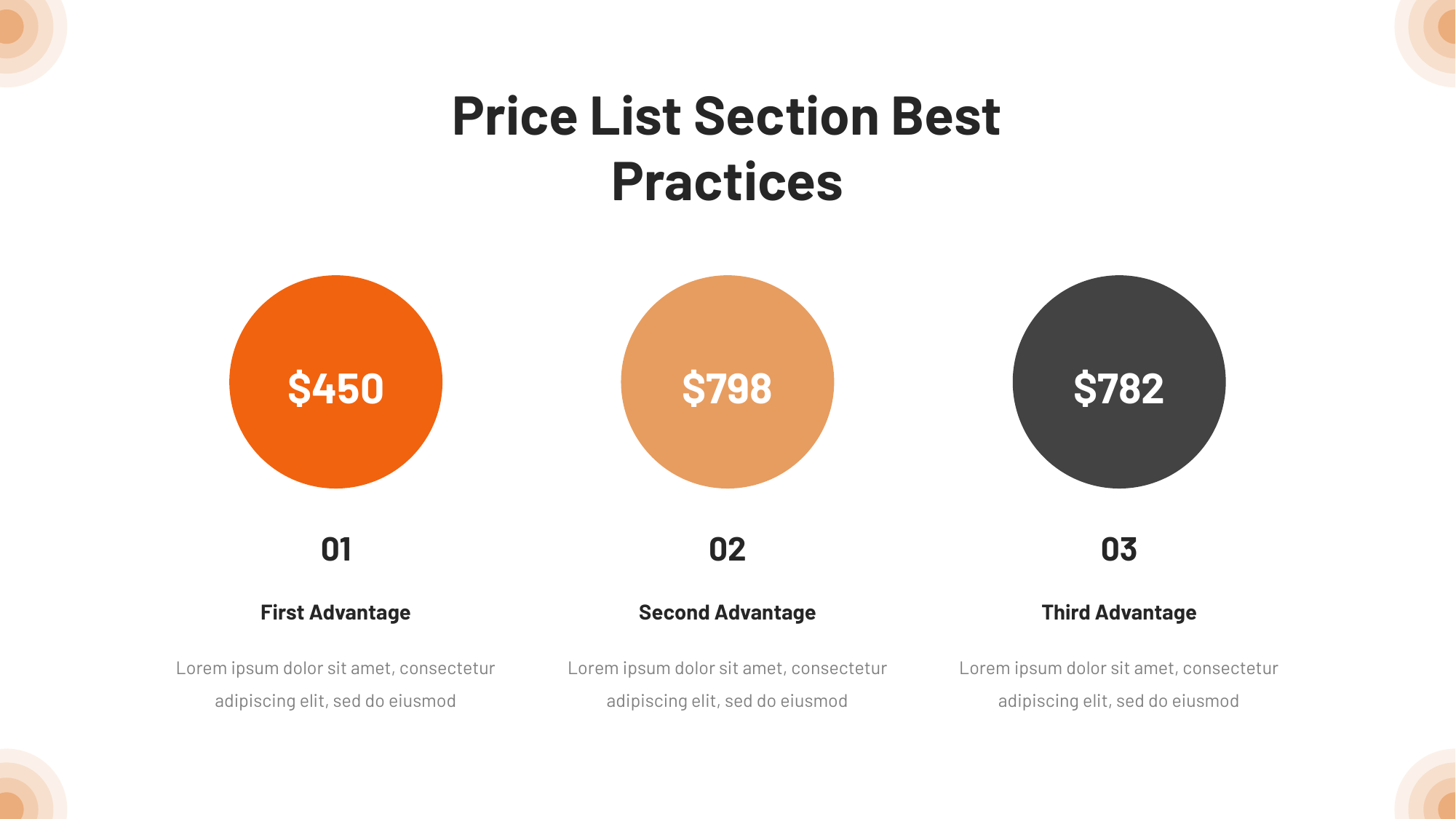

Price List Section Best Practices

$450
$798
$782
01
02
03
First Advantage
Second Advantage
Third Advantage
Lorem ipsum dolor sit amet, consectetur adipiscing elit, sed do eiusmod
Lorem ipsum dolor sit amet, consectetur adipiscing elit, sed do eiusmod
Lorem ipsum dolor sit amet, consectetur adipiscing elit, sed do eiusmod